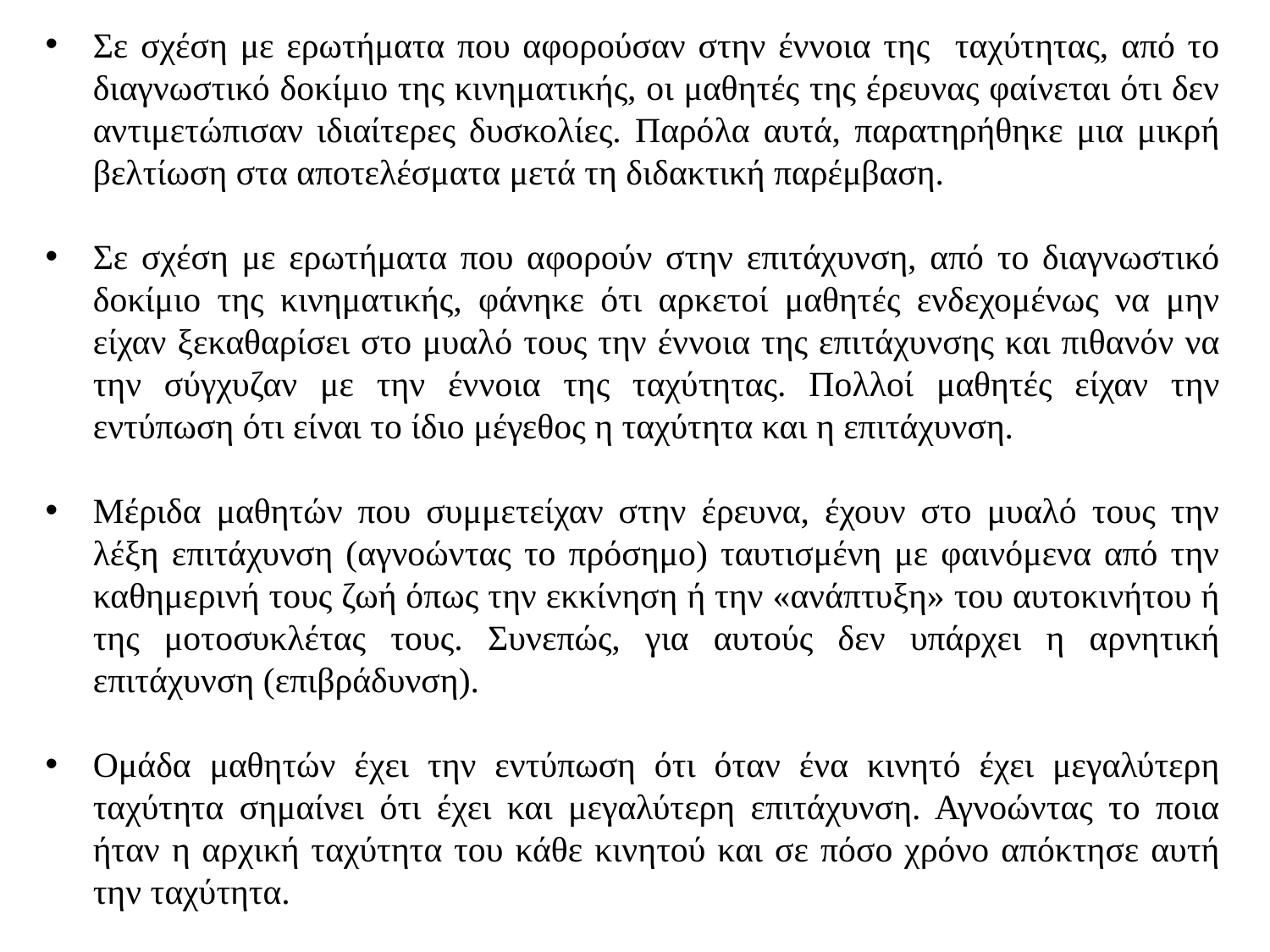

Σε σχέση με ερωτήματα που αφορούσαν στην έννοια της  ταχύτητας, από το διαγνωστικό δοκίμιο της κινηματικής, οι μαθητές της έρευνας φαίνεται ότι δεν αντιμετώπισαν ιδιαίτερες δυσκολίες. Παρόλα αυτά, παρατηρήθηκε μια μικρή βελτίωση στα αποτελέσματα μετά τη διδακτική παρέμβαση.

Σε σχέση με ερωτήματα που αφορούν στην επιτάχυνση, από το διαγνωστικό δοκίμιο της κινηματικής, φάνηκε ότι αρκετοί μαθητές ενδεχομένως να μην είχαν ξεκαθαρίσει στο μυαλό τους την έννοια της επιτάχυνσης και πιθανόν να την σύγχυζαν με την έννοια της ταχύτητας. Πολλοί μαθητές είχαν την εντύπωση ότι είναι το ίδιο μέγεθος η ταχύτητα και η επιτάχυνση.

Μέριδα μαθητών που συμμετείχαν στην έρευνα, έχουν στο μυαλό τους την λέξη επιτάχυνση (αγνοώντας το πρόσημο) ταυτισμένη με φαινόμενα από την καθημερινή τους ζωή όπως την εκκίνηση ή την «ανάπτυξη» του αυτοκινήτου ή της μοτοσυκλέτας τους. Συνεπώς, για αυτούς δεν υπάρχει η αρνητική επιτάχυνση (επιβράδυνση).

Ομάδα μαθητών έχει την εντύπωση ότι όταν ένα κινητό έχει μεγαλύτερη ταχύτητα σημαίνει ότι έχει και μεγαλύτερη επιτάχυνση. Αγνοώντας το ποια ήταν η αρχική ταχύτητα του κάθε κινητού και σε πόσο χρόνο απόκτησε αυτή την ταχύτητα.